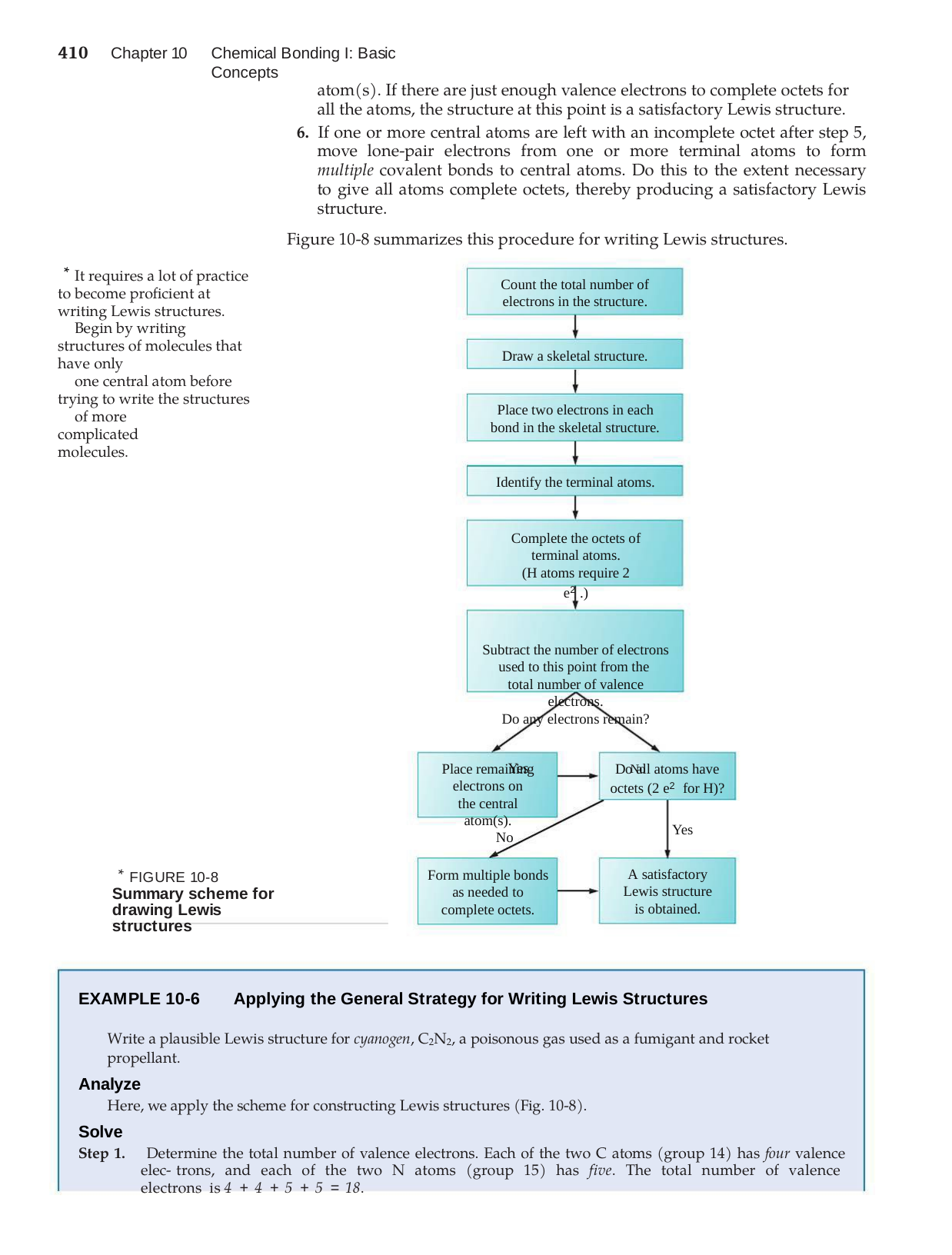

410	Chapter 10
Chemical Bonding I: Basic Concepts
atom(s). If there are just enough valence electrons to complete octets for all the atoms, the structure at this point is a satisfactory Lewis structure.
6.  If one or more central atoms are left with an incomplete octet after step 5, move lone-pair electrons from one or more terminal atoms to form multiple covalent bonds to central atoms. Do this to the extent necessary to give all atoms complete octets, thereby producing a satisfactory Lewis structure.
Figure 10-8 summarizes this procedure for writing Lewis structures.
*
It requires a lot of practice to become proficient at writing Lewis structures.
Begin by writing structures of molecules that have only
one central atom before trying to write the structures
of more complicated molecules.
Count the total number of electrons in the structure.
Draw a skeletal structure.
Place two electrons in each bond in the skeletal structure.
Identify the terminal atoms.

Complete the octets of terminal atoms.
(H atoms require 2 e2.)

Subtract the number of electrons used to this point from the
total number of valence electrons.
Do any electrons remain?

Yes	No
Do all atoms have octets (2 e2 for H)?
Place remaining electrons on
the central atom(s).
Yes
No
A satisfactory Lewis structure is obtained.
Form multiple bonds as needed to complete octets.
*
FIGURE 10-8
Summary scheme for drawing Lewis structures
EXAMPLE 10-6	Applying the General Strategy for Writing Lewis Structures

Write a plausible Lewis structure for cyanogen, C2N2, a poisonous gas used as a fumigant and rocket propellant.
Analyze
Here, we apply the scheme for constructing Lewis structures (Fig. 10-8).
Solve
Step 1.    Determine the total number of valence electrons. Each of the two C atoms (group 14) has four valence elec- trons,  and  each  of  the  two  N  atoms  (group  15)  has  five.  The  total  number  of  valence  electrons  is 4  + 4  + 5  + 5  = 18.